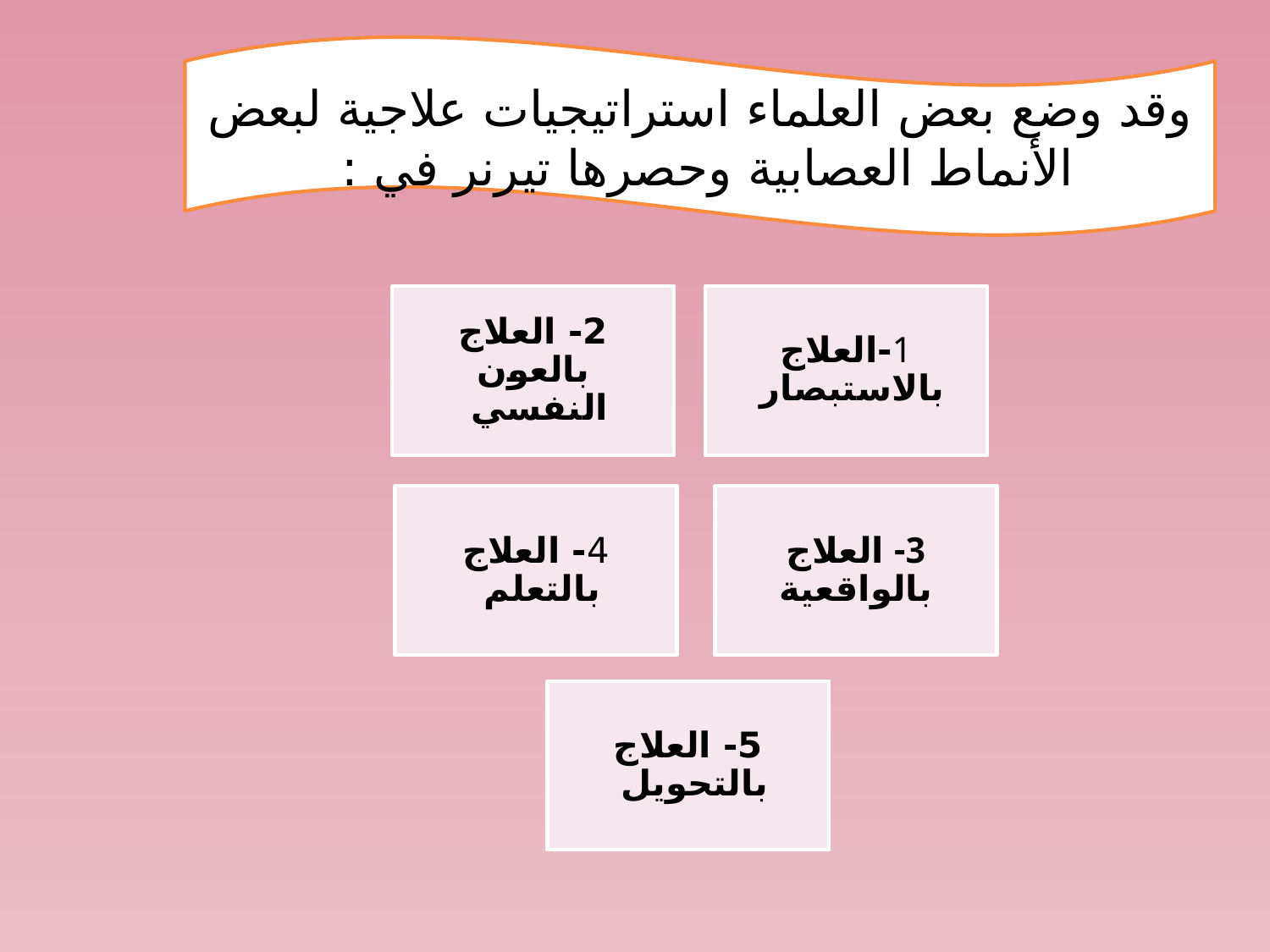

وقد وضع بعض العلماء استراتيجيات علاجية لبعض الأنماط العصابية وحصرها تيرنر في :
2- العلاج بالعون النفسي
1-العلاج بالاستبصار
4- العلاج بالتعلم
3- العلاج بالواقعية
5- العلاج بالتحويل